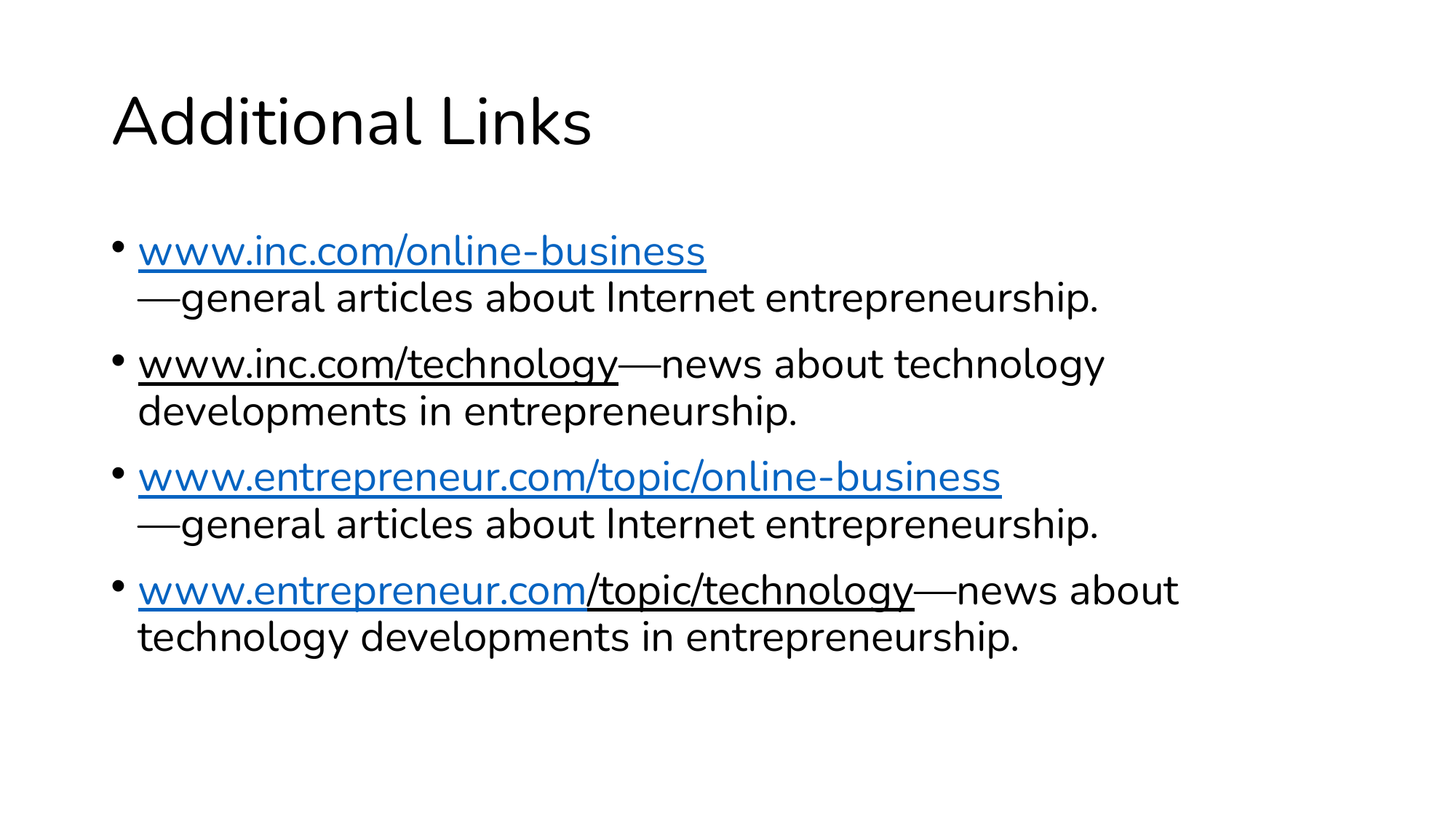

# Additional Links
www.inc.com/online-business
—general articles about Internet entrepreneurship.
www.inc.com/technology—news about technology developments in entrepreneurship.
www.entrepreneur.com/topic/online-business
—general articles about Internet entrepreneurship.
www.entrepreneur.com/topic/technology—news about technology developments in entrepreneurship.